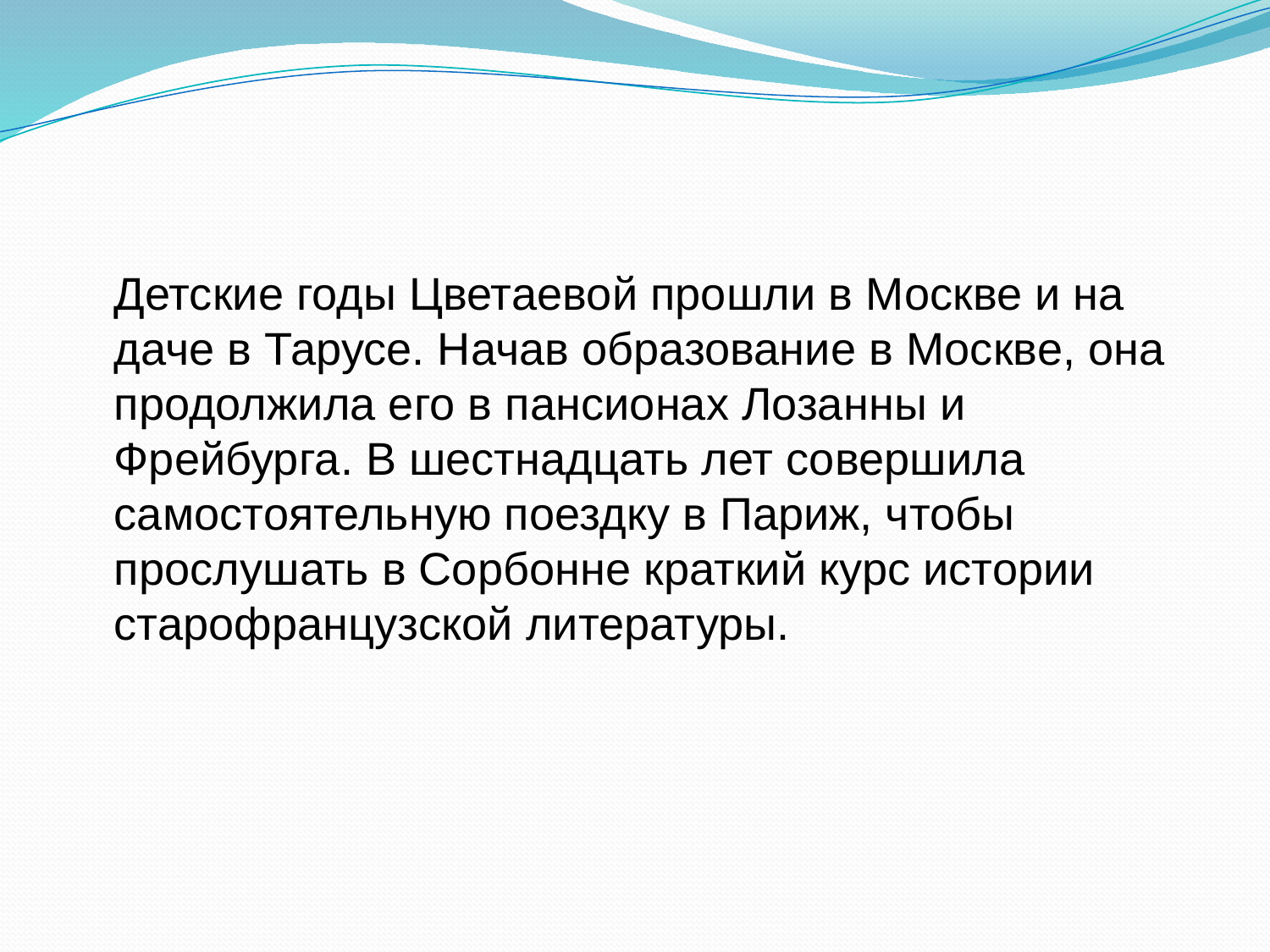

Детские годы Цветаевой прошли в Москве и на даче в Тарусе. Начав образование в Москве, она продолжила его в пансионах Лозанны и Фрейбурга. В шестнадцать лет совершила самостоятельную поездку в Париж, чтобы прослушать в Сорбонне краткий курс истории старофранцузской литературы.